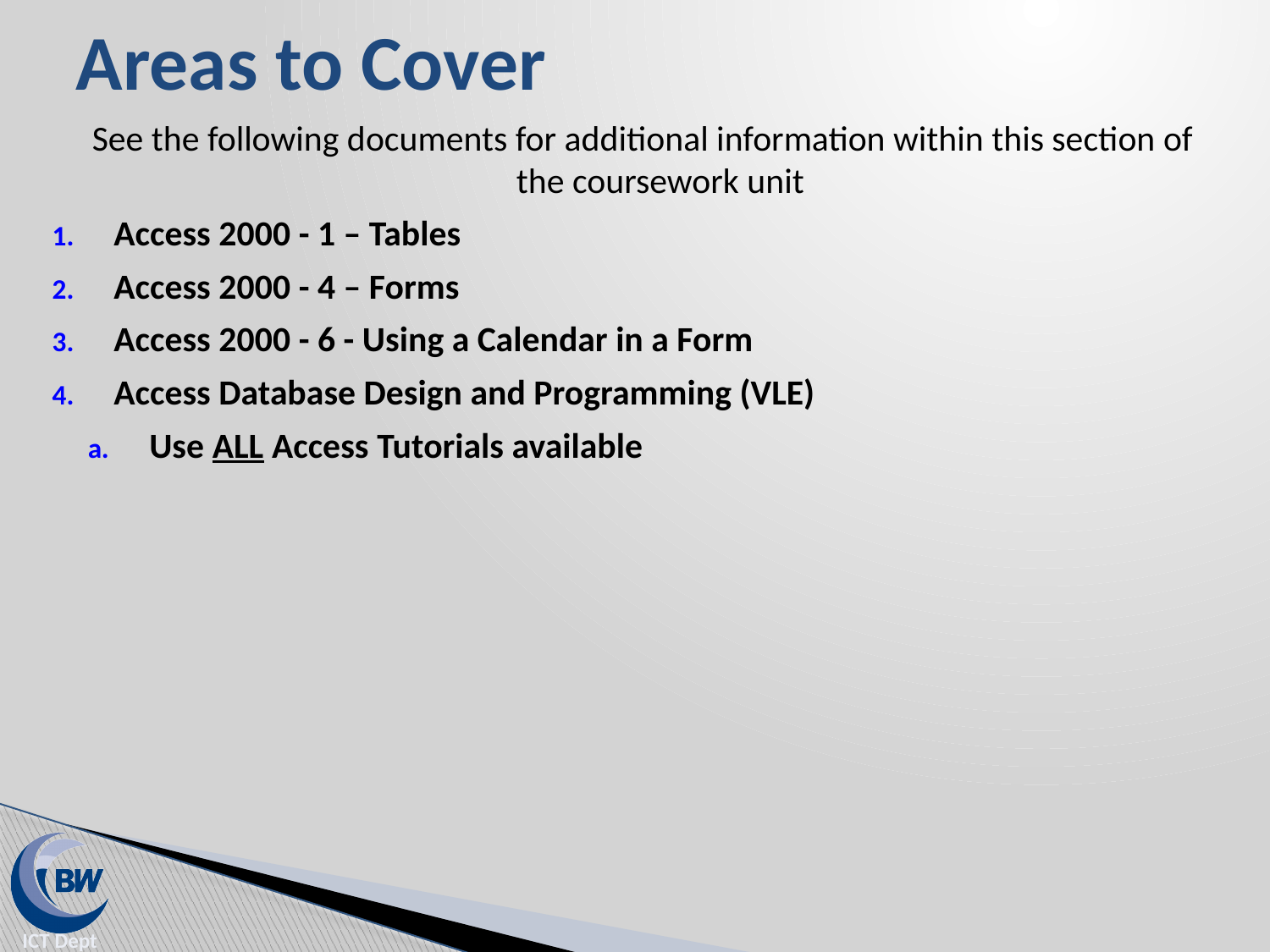

# Areas to Cover
See the following documents for additional information within this section of the coursework unit
Access 2000 - 1 – Tables
Access 2000 - 4 – Forms
Access 2000 - 6 - Using a Calendar in a Form
Access Database Design and Programming (VLE)
Use ALL Access Tutorials available